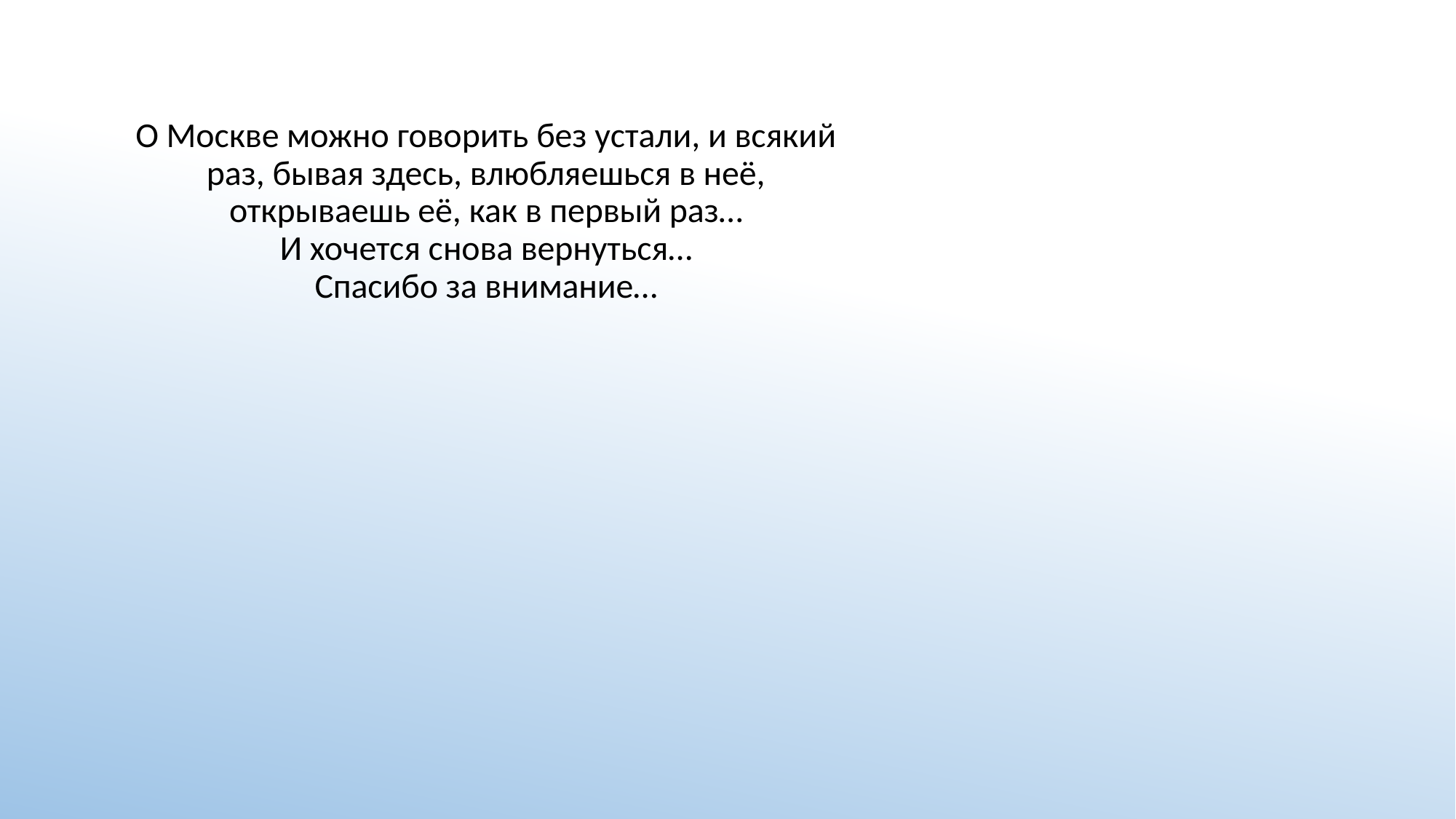

# О Москве можно говорить без устали, и всякий раз, бывая здесь, влюбляешься в неё, открываешь её, как в первый раз… И хочется снова вернуться… Спасибо за внимание…